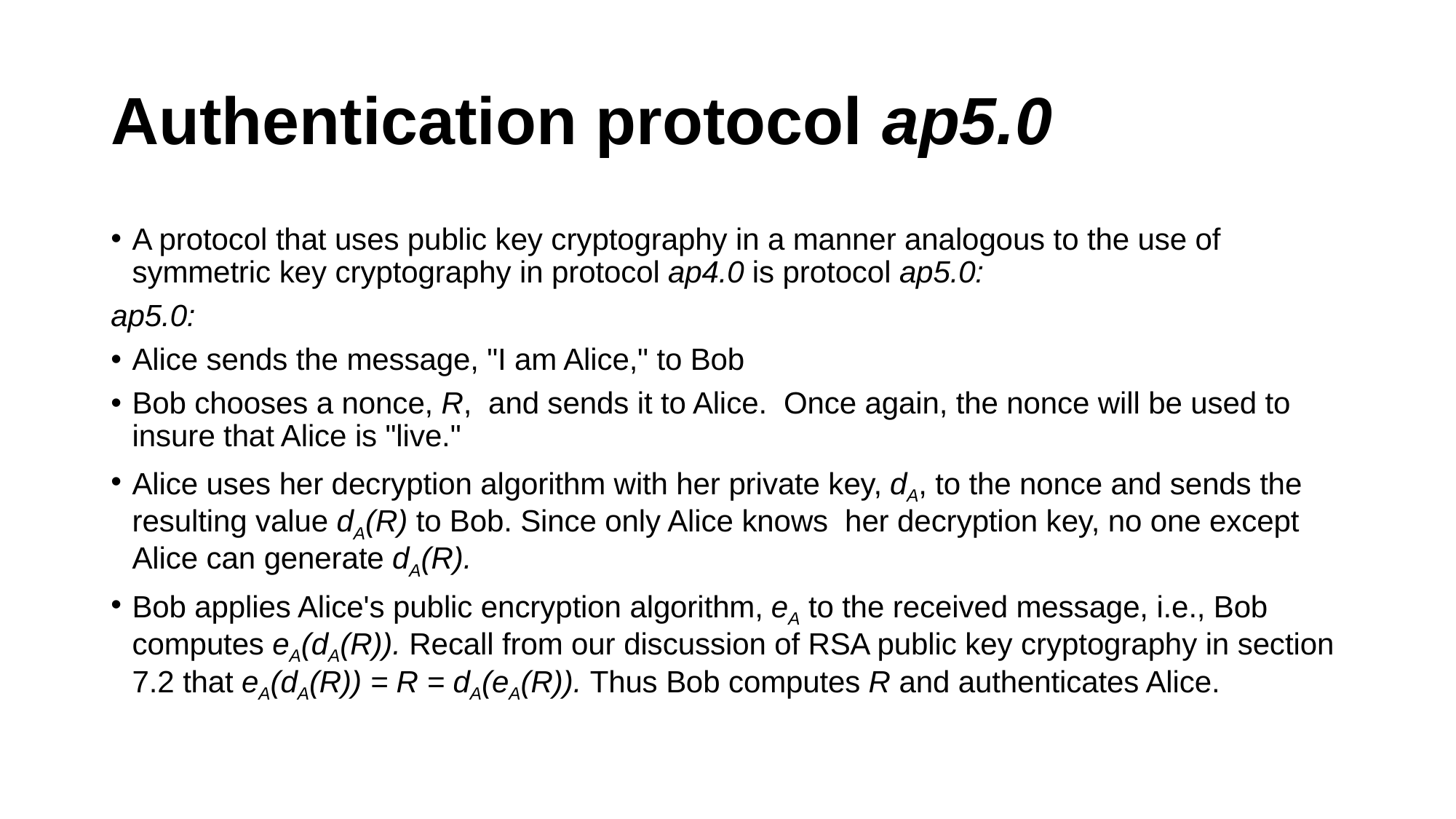

# Authentication protocol ap5.0
A protocol that uses public key cryptography in a manner analogous to the use of symmetric key cryptography in protocol ap4.0 is protocol ap5.0:
ap5.0:
Alice sends the message, "I am Alice," to Bob
Bob chooses a nonce, R,  and sends it to Alice.  Once again, the nonce will be used to insure that Alice is "live."
Alice uses her decryption algorithm with her private key, dA, to the nonce and sends the resulting value dA(R) to Bob. Since only Alice knows  her decryption key, no one except Alice can generate dA(R).
Bob applies Alice's public encryption algorithm, eA to the received message, i.e., Bob computes eA(dA(R)). Recall from our discussion of RSA public key cryptography in section 7.2 that eA(dA(R)) = R = dA(eA(R)). Thus Bob computes R and authenticates Alice.